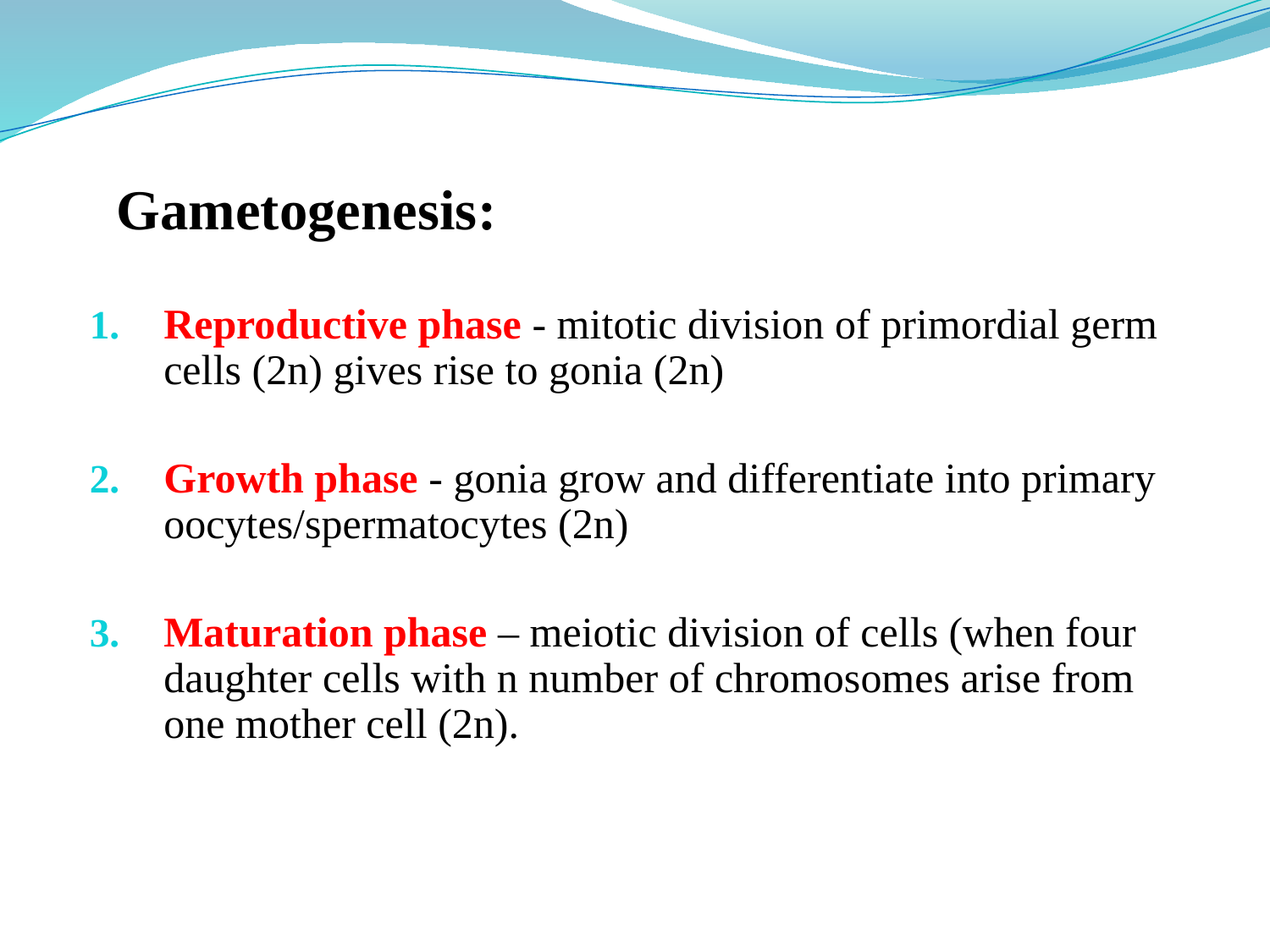

# Gametogenesis:
Reproductive phase - mitotic division of primordial germ cells (2n) gives rise to gonia (2n)

Growth phase - gonia grow and differentiate into primary oocytes/spermatocytes (2n)

Maturation phase – meiotic division of cells (when four daughter cells with n number of chromosomes arise from one mother cell (2n).